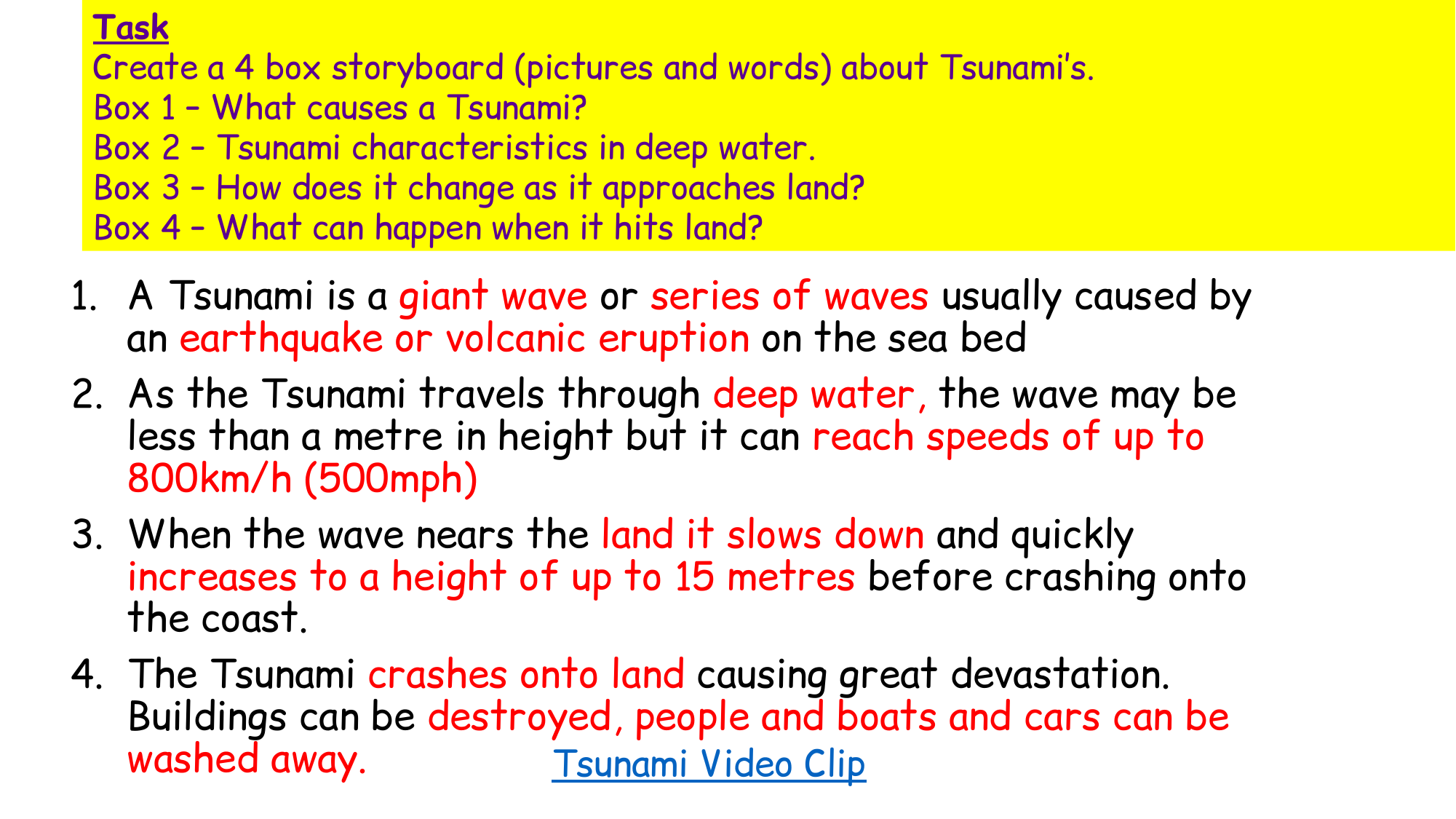

Task
Create a 4 box storyboard (pictures and words) about Tsunami’s.
Box 1 – What causes a Tsunami?
Box 2 – Tsunami characteristics in deep water.
Box 3 – How does it change as it approaches land?
Box 4 – What can happen when it hits land?
# Tsunamis
A Tsunami is a giant wave or series of waves usually caused by an earthquake or volcanic eruption on the sea bed
As the Tsunami travels through deep water, the wave may be less than a metre in height but it can reach speeds of up to 800km/h (500mph)
When the wave nears the land it slows down and quickly increases to a height of up to 15 metres before crashing onto the coast.
The Tsunami crashes onto land causing great devastation. Buildings can be destroyed, people and boats and cars can be washed away.
Tsunami Video Clip